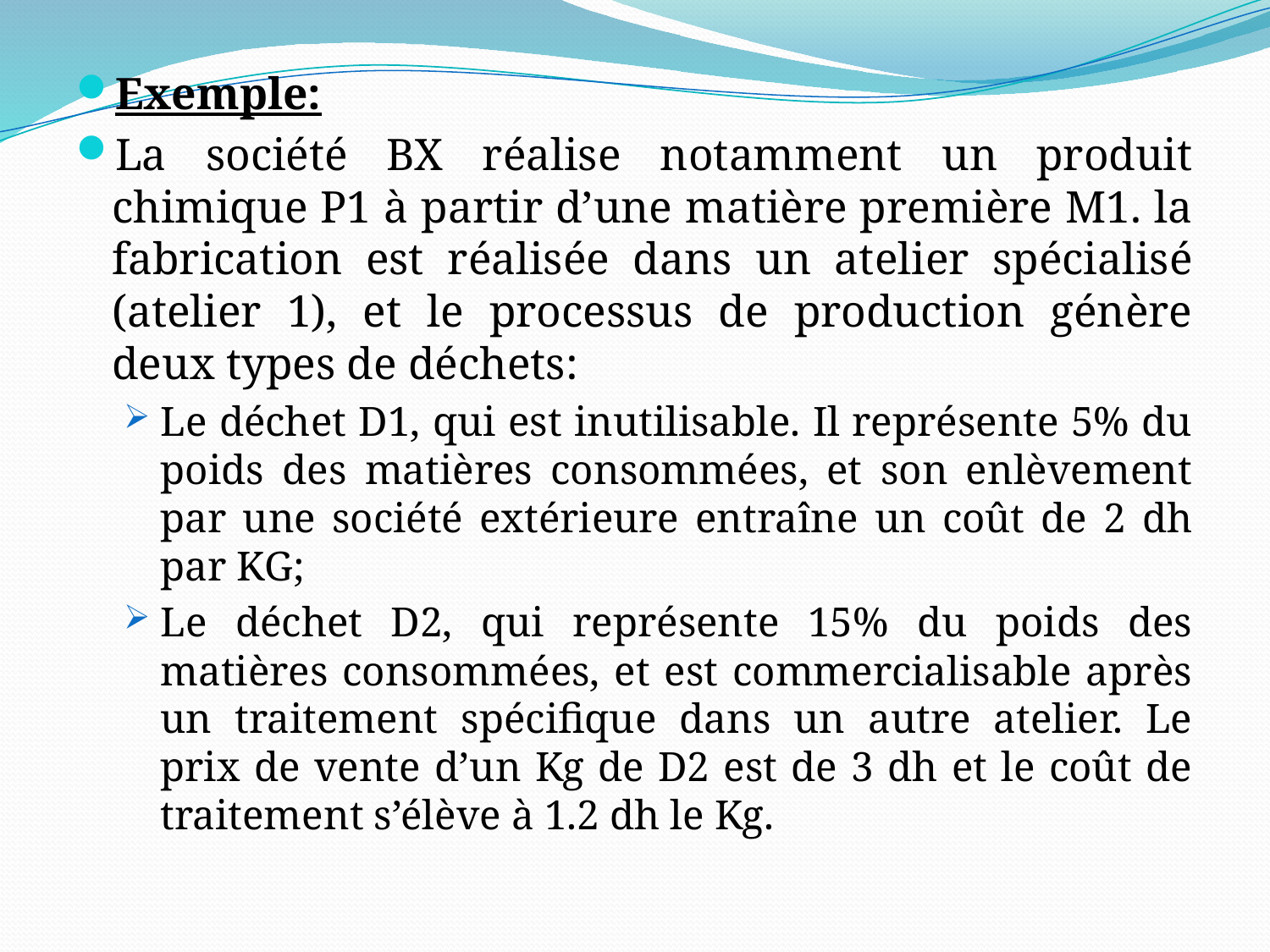

Exemple:
La société BX réalise notamment un produit chimique P1 à partir d’une matière première M1. la fabrication est réalisée dans un atelier spécialisé (atelier 1), et le processus de production génère deux types de déchets:
Le déchet D1, qui est inutilisable. Il représente 5% du poids des matières consommées, et son enlèvement par une société extérieure entraîne un coût de 2 dh par KG;
Le déchet D2, qui représente 15% du poids des matières consommées, et est commercialisable après un traitement spécifique dans un autre atelier. Le prix de vente d’un Kg de D2 est de 3 dh et le coût de traitement s’élève à 1.2 dh le Kg.